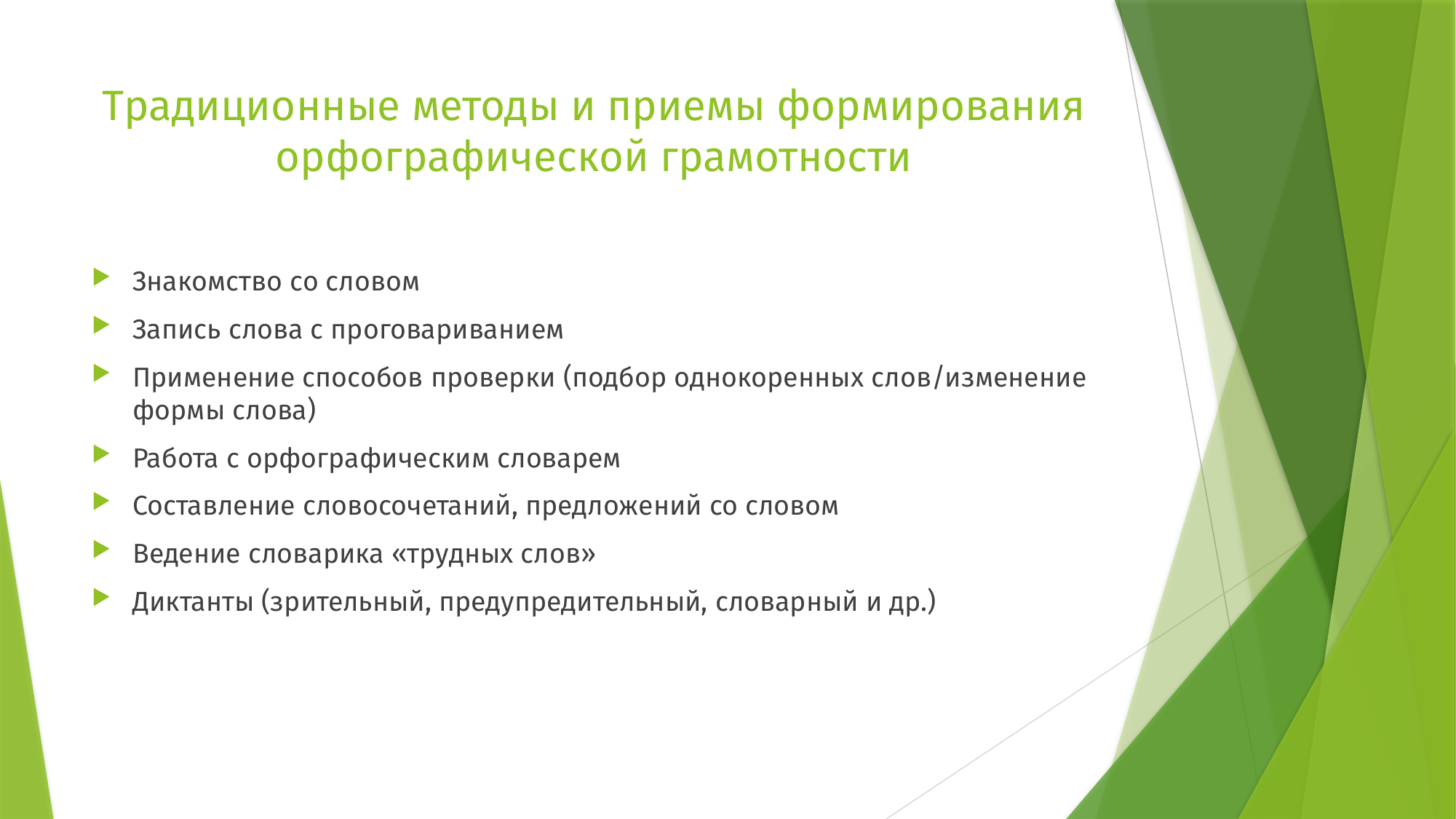

# Традиционные методы и приемы формирования орфографической грамотности
Знакомство со словом
Запись слова с проговариванием
Применение способов проверки (подбор однокоренных слов/изменение формы слова)
Работа с орфографическим словарем
Составление словосочетаний, предложений со словом
Ведение словарика «трудных слов»
Диктанты (зрительный, предупредительный, словарный и др.)